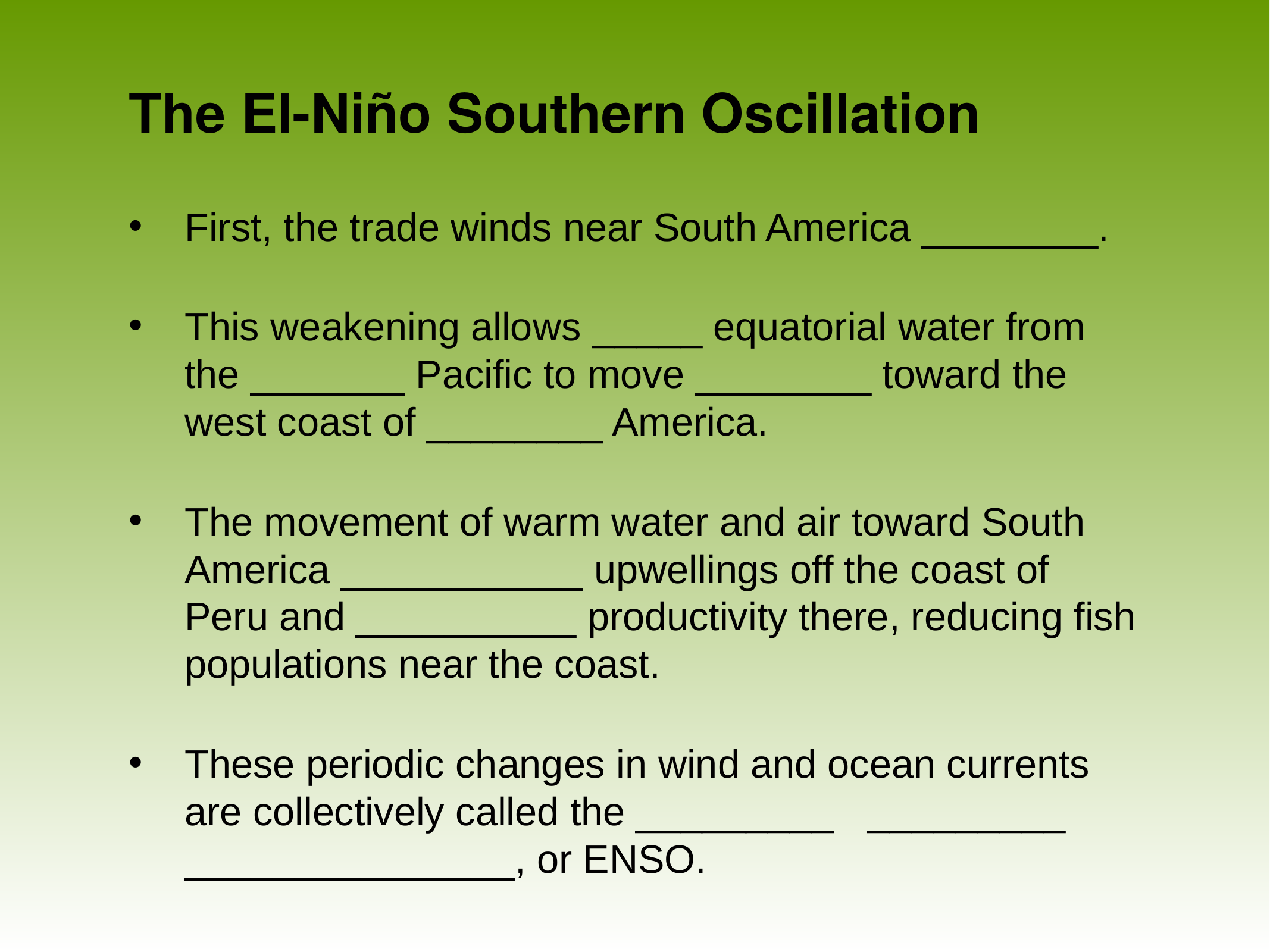

# The El-Niño Southern Oscillation
First, the trade winds near South America ________.
This weakening allows _____ equatorial water from the _______ Pacific to move ________ toward the west coast of ________ America.
The movement of warm water and air toward South America ___________ upwellings off the coast of Peru and __________ productivity there, reducing fish populations near the coast.
These periodic changes in wind and ocean currents are collectively called the _________   _________ _______________, or ENSO.